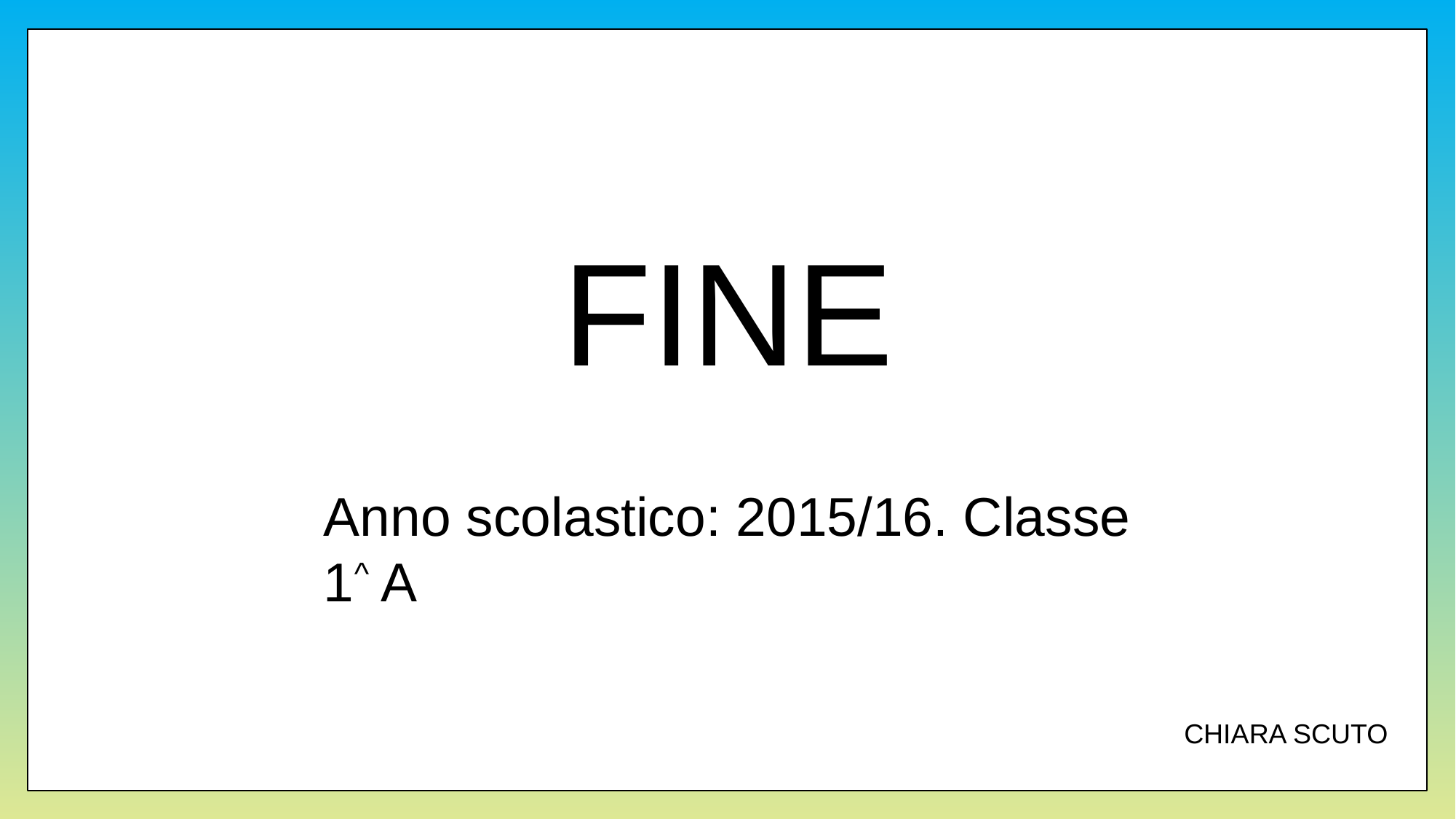

FINE
Anno scolastico: 2015/16. Classe 1^ A
CHIARA SCUTO